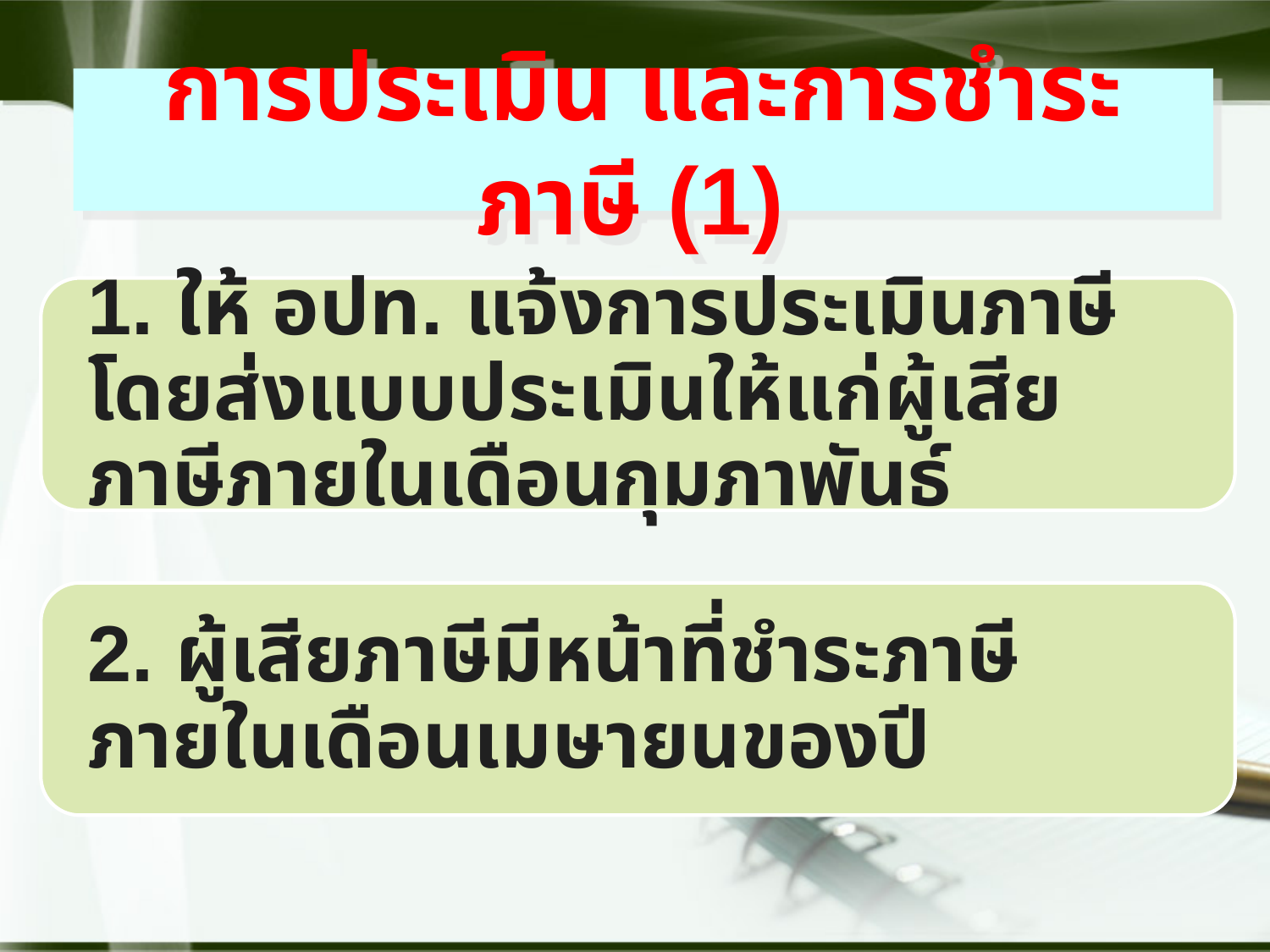

# การประเมิน และการชำระภาษี (1)
1. ให้ อปท. แจ้งการประเมินภาษี โดยส่งแบบประเมินให้แก่ผู้เสียภาษีภายในเดือนกุมภาพันธ์
2. ผู้เสียภาษีมีหน้าที่ชำระภาษี ภายในเดือนเมษายนของปี